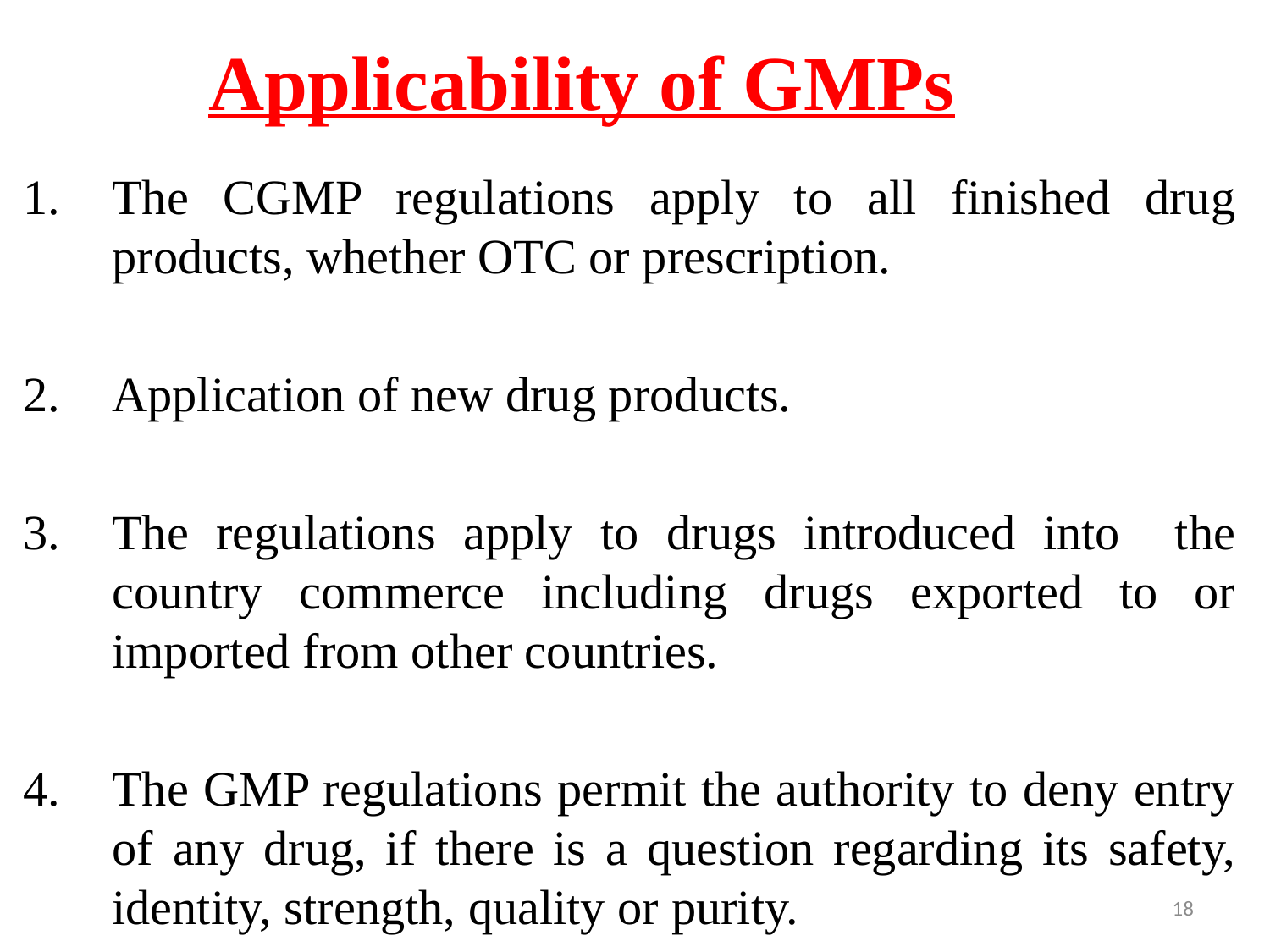

# Applicability of GMPs
The CGMP regulations apply to all finished drug products, whether OTC or prescription.

Application of new drug products.

The regulations apply to drugs introduced into  the country commerce including drugs exported to or imported from other countries.

The GMP regulations permit the authority to deny entry of any drug, if there is a question regarding its safety, identity, strength, quality or purity.
18